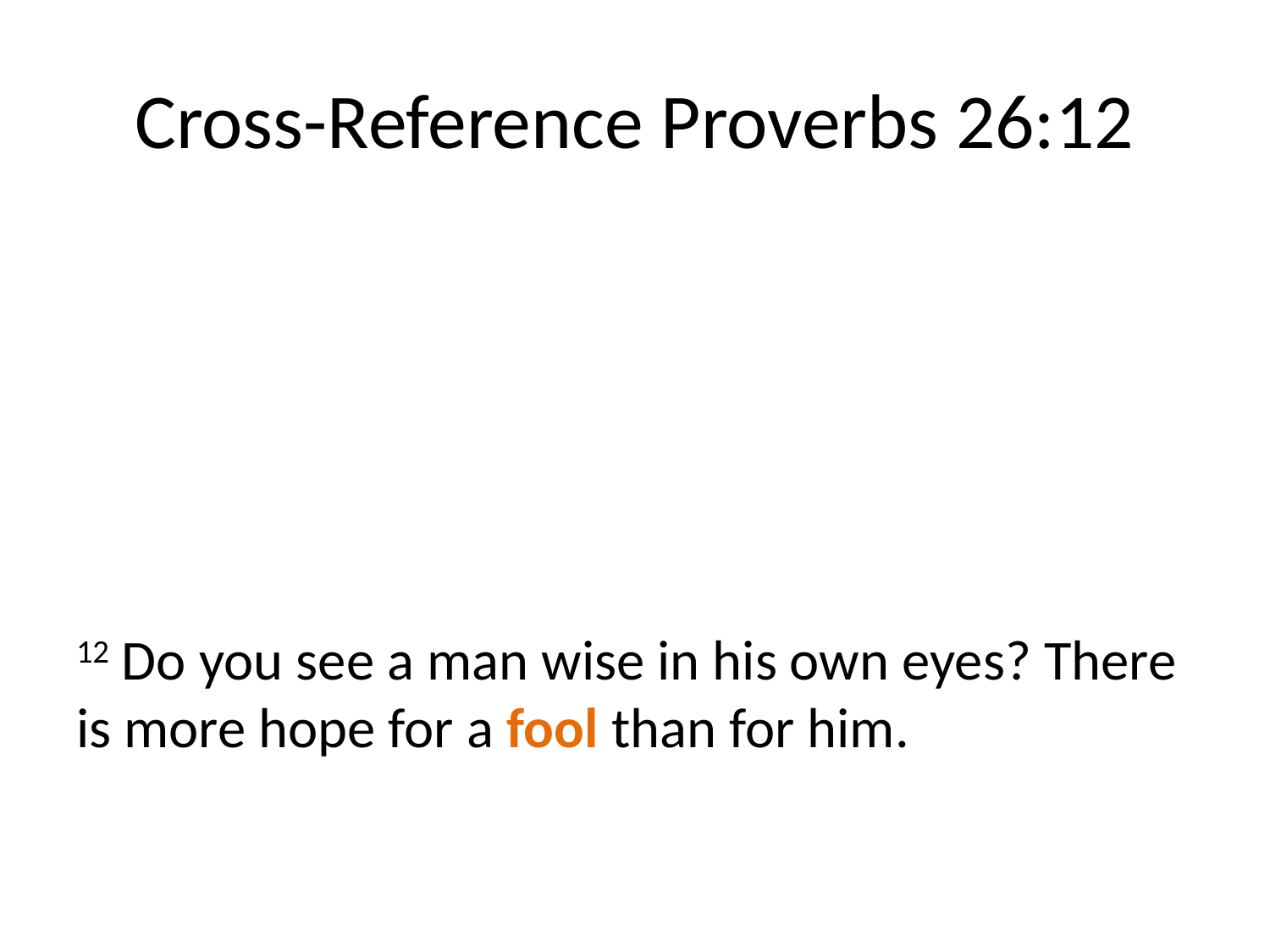

# Cross-Reference Proverbs 26:12

12 Do you see a man wise in his own eyes? There is more hope for a fool than for him.